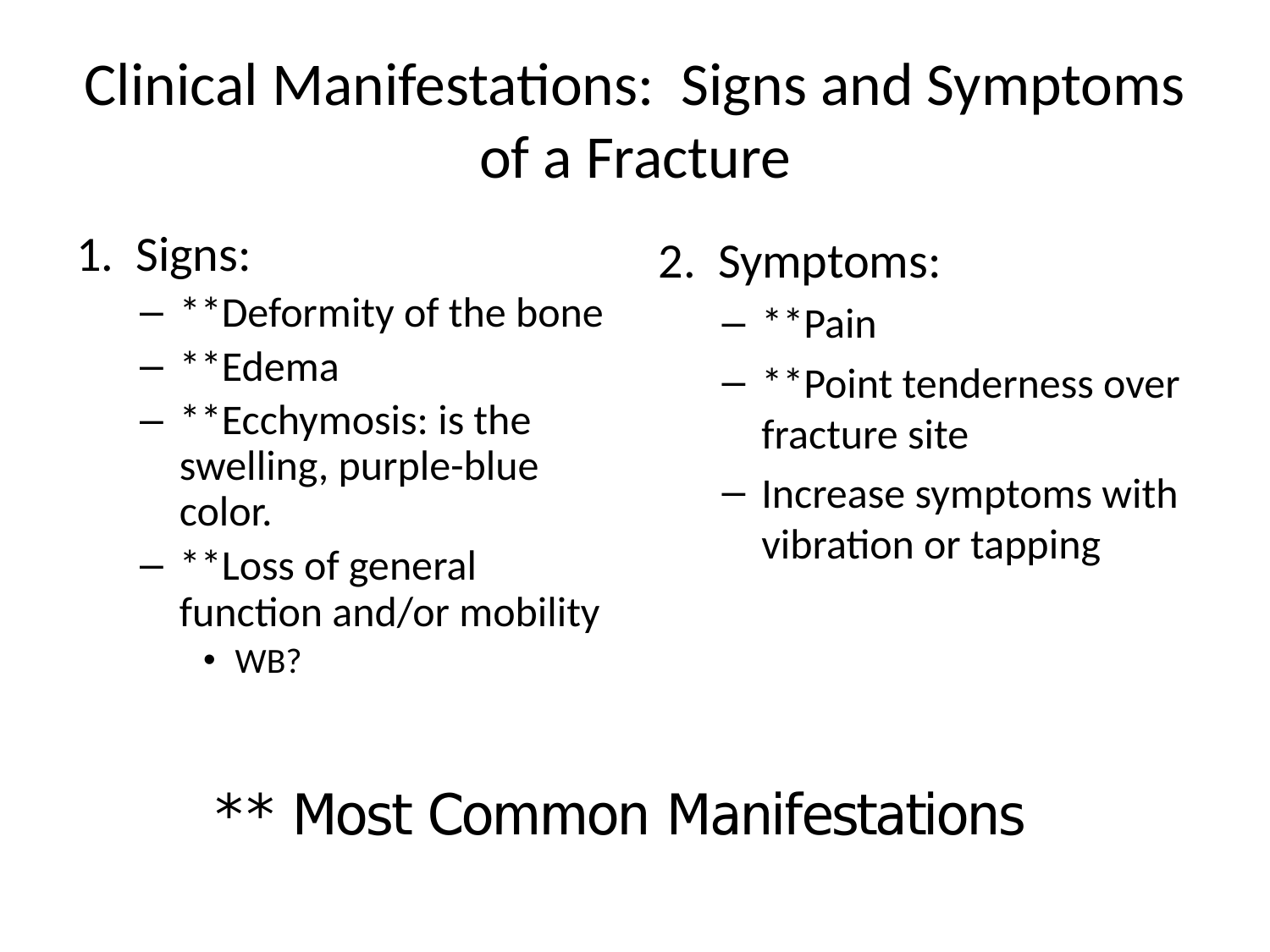

# Clinical Manifestations:  Signs and Symptoms of a Fracture
1.  Signs:
**Deformity of the bone
**Edema
**Ecchymosis: is the swelling, purple-blue color.
**Loss of general function and/or mobility
WB?

2.  Symptoms:
**Pain
**Point tenderness over fracture site
Increase symptoms with vibration or tapping
** Most Common Manifestations